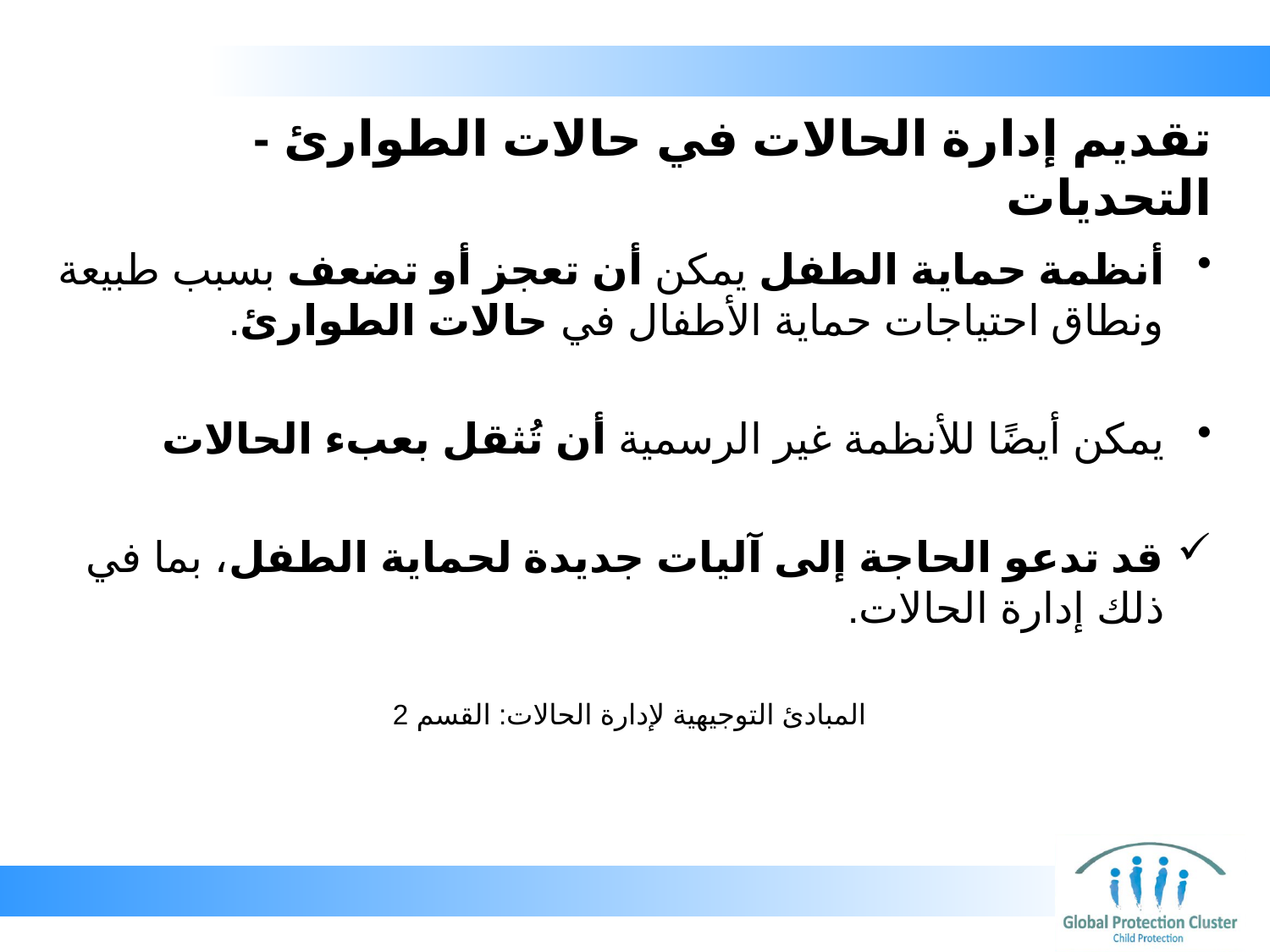

# تقديم إدارة الحالات في حالات الطوارئ - التحديات
أنظمة حماية الطفل يمكن أن تعجز أو تضعف بسبب طبيعة ونطاق احتياجات حماية الأطفال في حالات الطوارئ.

يمكن أيضًا للأنظمة غير الرسمية أن تُثقل بعبء الحالات

قد تدعو الحاجة إلى آليات جديدة لحماية الطفل، بما في ذلك إدارة الحالات.

المبادئ التوجيهية لإدارة الحالات: القسم 2